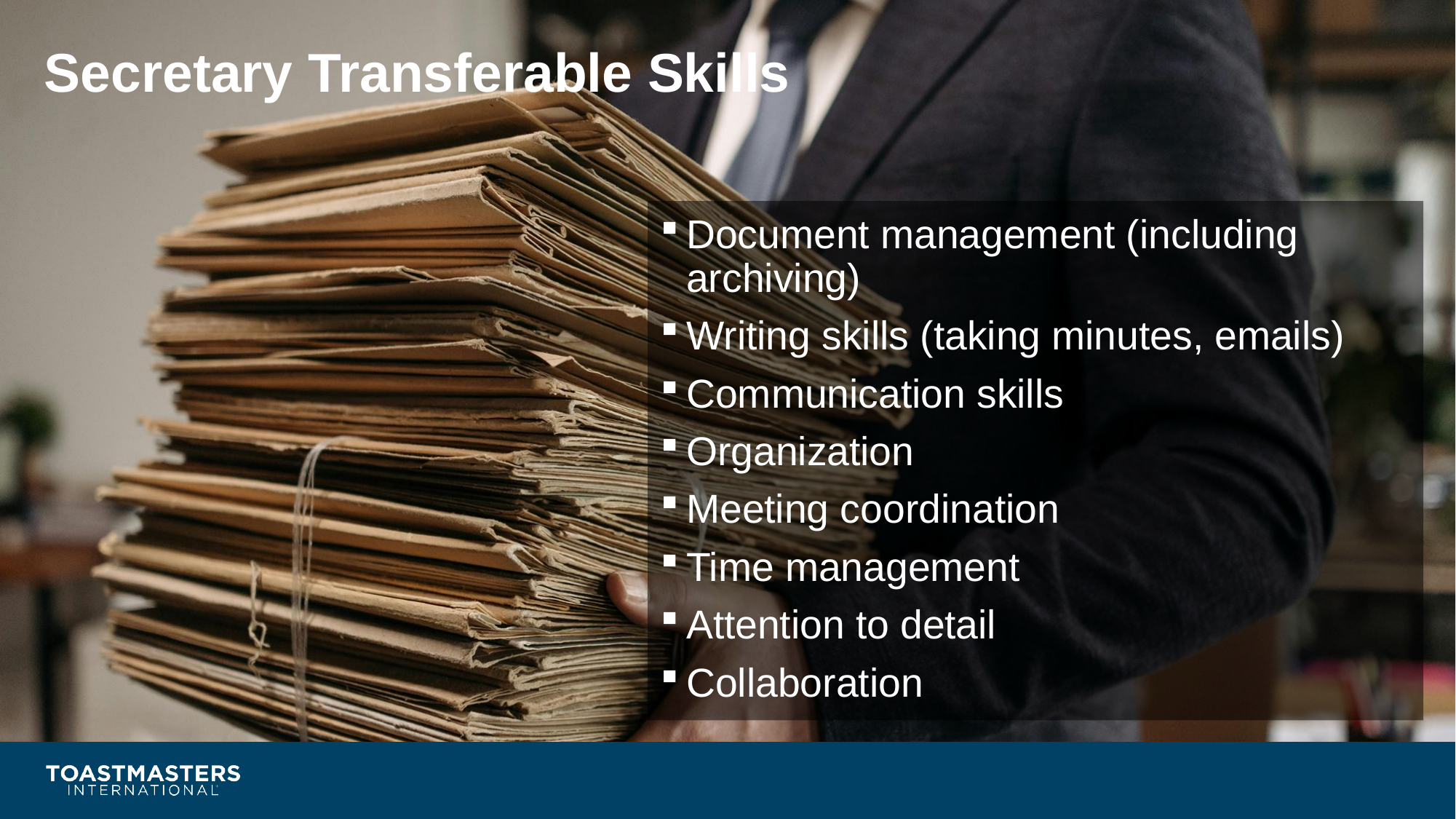

# Secretary Transferable Skills
Document management (including archiving)
Writing skills (taking minutes, emails)
Communication skills
Organization
Meeting coordination
Time management
Attention to detail
Collaboration